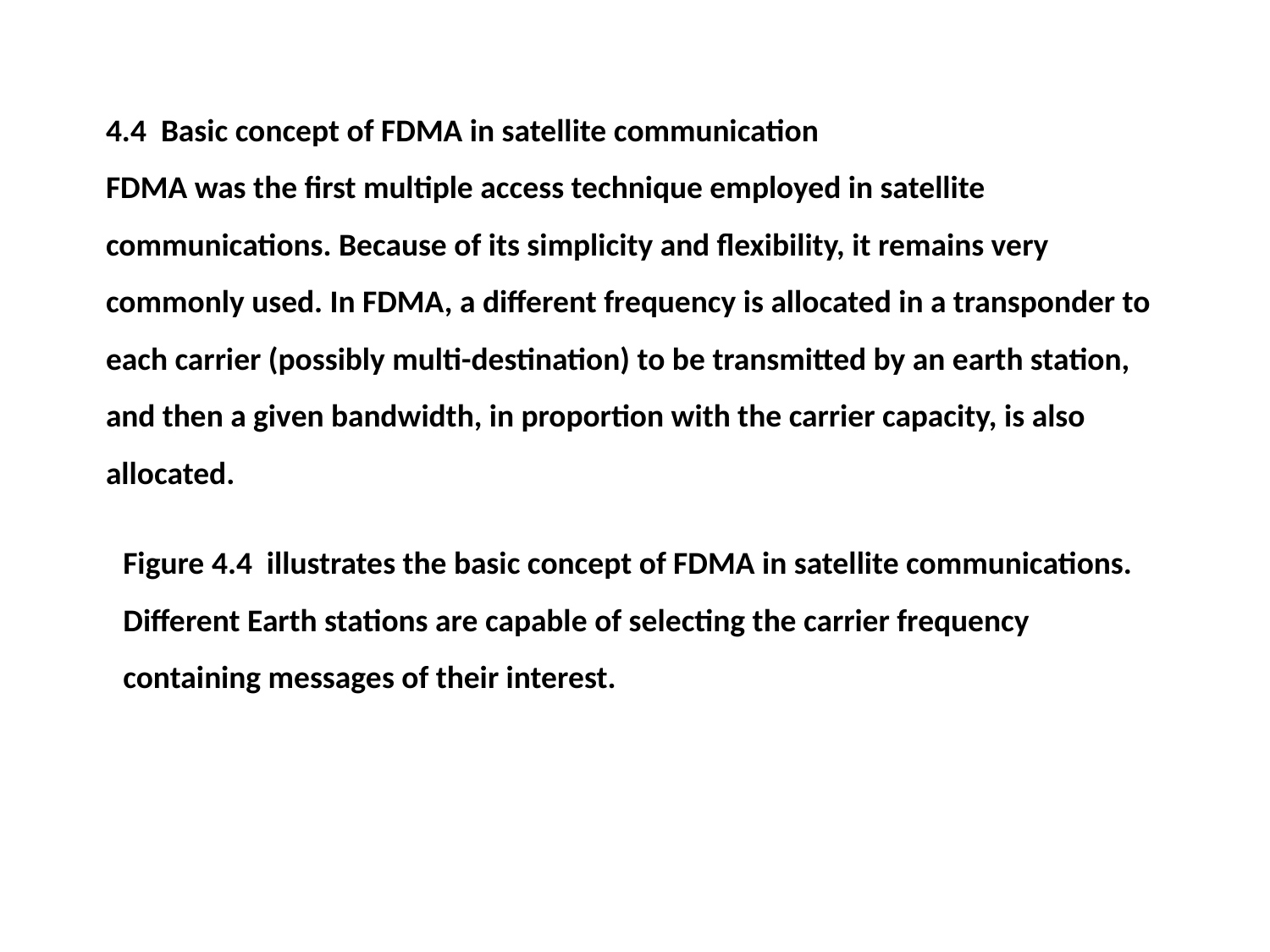

4.4  Basic concept of FDMA in satellite communication
FDMA was the first multiple access technique employed in satellite communications. Because of its simplicity and flexibility, it remains very commonly used. In FDMA, a different frequency is allocated in a transponder to each carrier (possibly multi-destination) to be transmitted by an earth station, and then a given bandwidth, in proportion with the carrier capacity, is also allocated.
Figure 4.4  illustrates the basic concept of FDMA in satellite communications.
Different Earth stations are capable of selecting the carrier frequency containing messages of their interest.